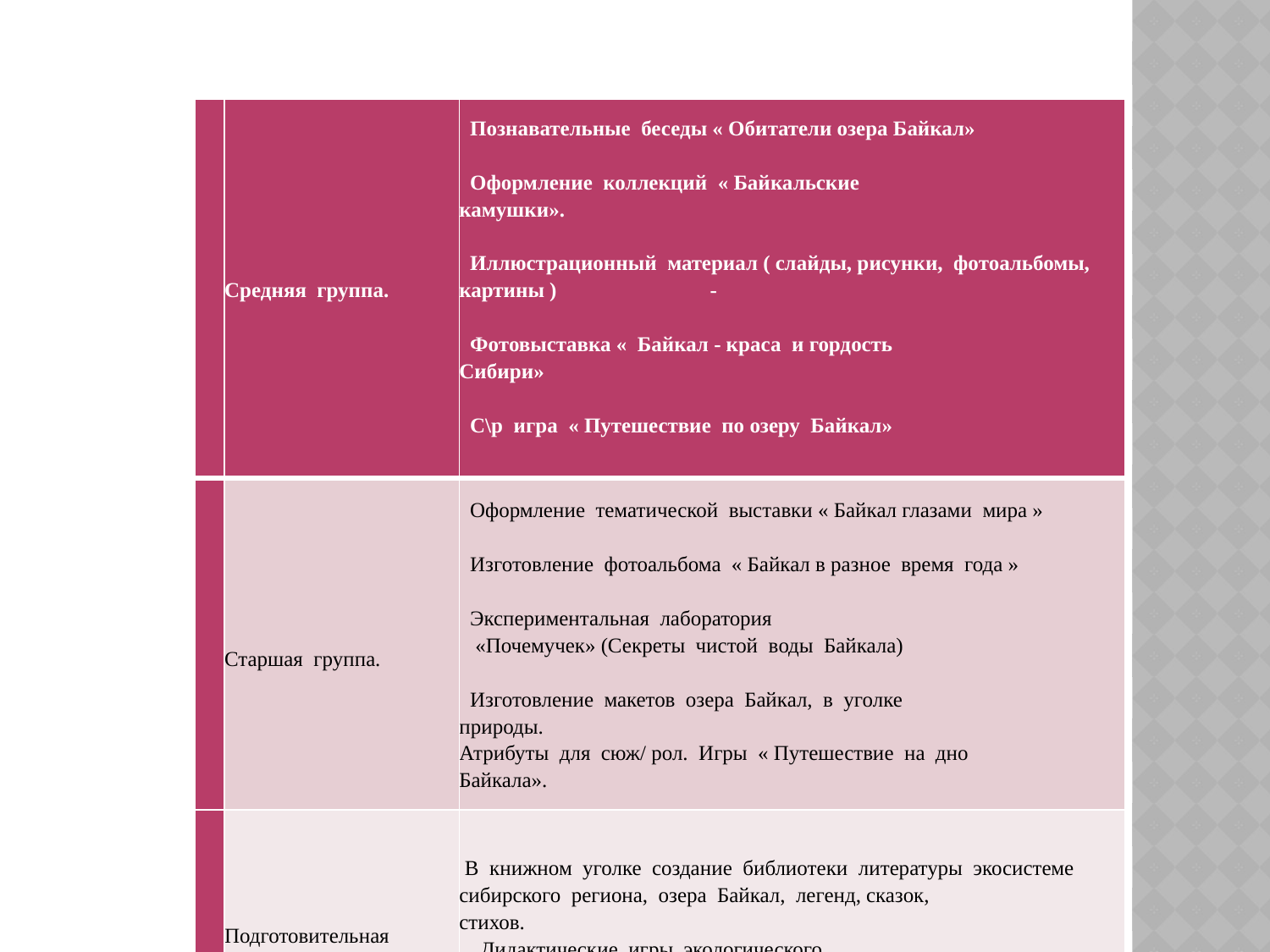

#
|  | Средняя  группа. | Познавательные  беседы « Обитатели озера Байкал»   Оформление  коллекций  « Байкальские  камушки».                                                        Иллюстрационный  материал ( слайды, рисунки,  фотоальбомы, картины )                             - Фотовыставка «  Байкал - краса  и гордость Сибири»                                                                          С\р  игра  « Путешествие  по озеру  Байкал» |
| --- | --- | --- |
|  | Старшая  группа. | Оформление  тематической  выставки « Байкал глазами  мира »   Изготовление  фотоальбома  « Байкал в разное  время  года »   Экспериментальная  лаборатория    «Почемучек» (Секреты  чистой  воды  Байкала)   Изготовление  макетов  озера  Байкал,  в  уголке  природы.                                                                       Атрибуты  для  сюж/ рол.  Игры  « Путешествие  на  дно Байкала». |
|  | Подготовительная  группа. | В  книжном  уголке  создание  библиотеки  литературы  экосистеме  сибирского  региона,  озера  Байкал,  легенд, сказок, стихов.                         Дидактические  игры  экологического  содержания.                                                                   Просмотров  фильмов, презентаций о  Байкале.   Экспериментальная  лаборатория « Почемучек»( Секреты  чистой воды). |
|  |  |  |